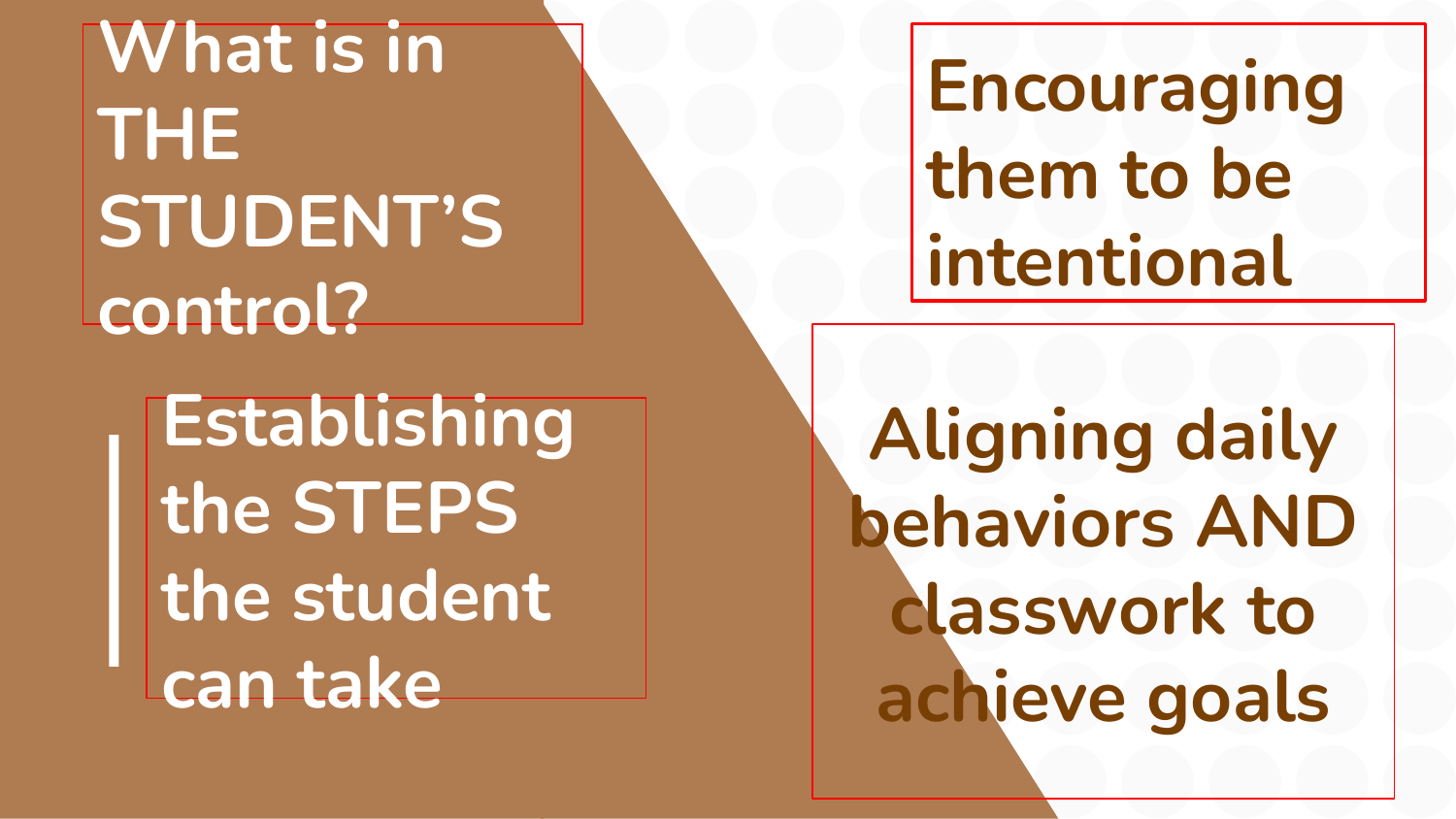

# What is in THE STUDENT’S control?
Encouraging them to be intentional
Aligning daily behaviors AND classwork to achieve goals
Establishing the STEPS the student can take